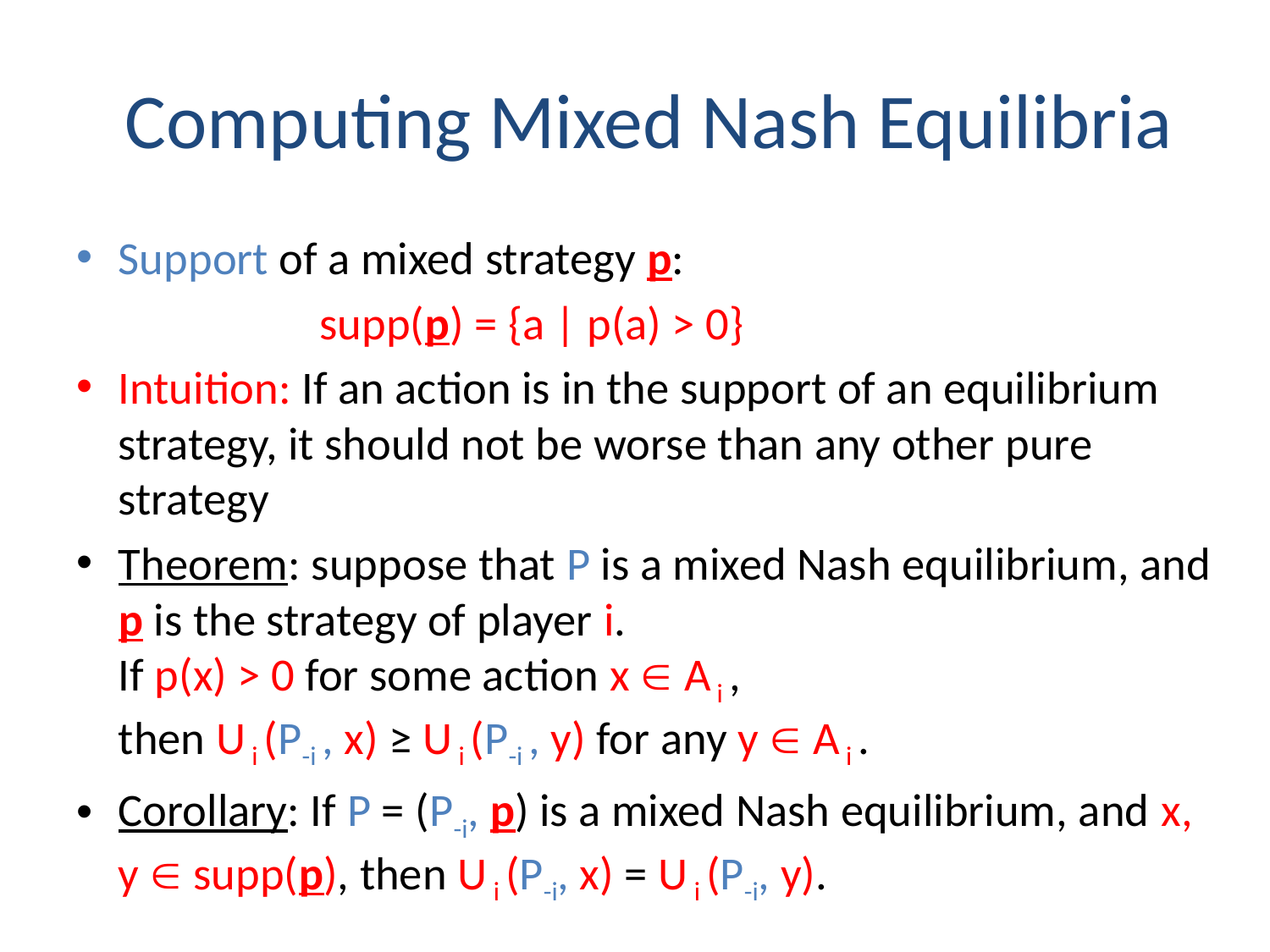

# Computing Mixed Nash Equilibria
Support of a mixed strategy p:
                       supp(p) = {a | p(a) > 0}
Intuition: If an action is in the support of an equilibrium strategy, it should not be worse than any other pure strategy
Theorem: suppose that P is a mixed Nash equilibrium, and p is the strategy of player i.
If p(x) > 0 for some action x ∈ A i ,
then U i (P-i , x) ≥ U i (P-i , y) for any y ∈ A i .
Corollary: If P = (P-i, p) is a mixed Nash equilibrium, and x, y ∈ supp(p), then U i (P-i, x) = U i (P-i, y).